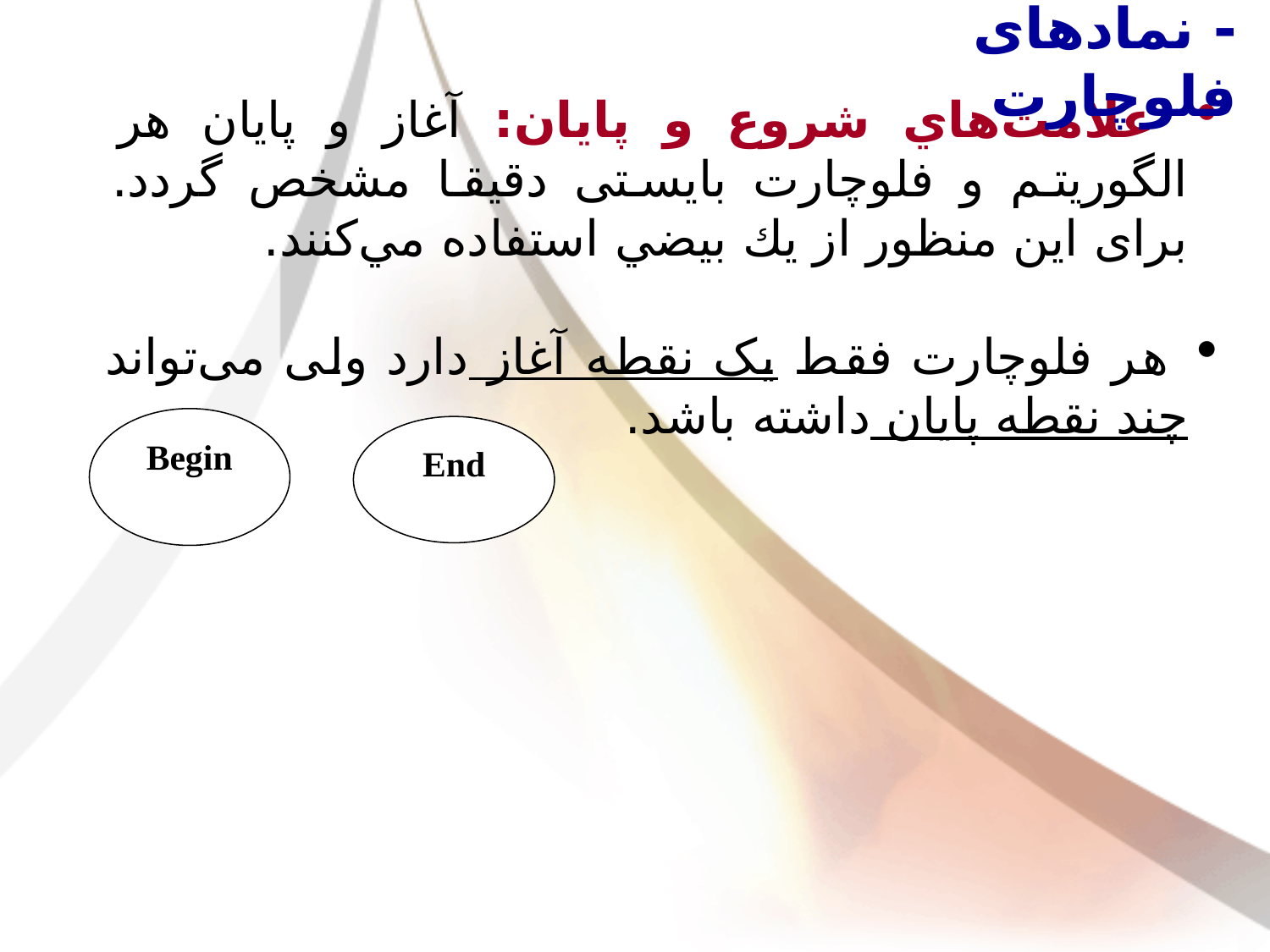

# - نمادهای فلوچارت
 علامت‌هاي شروع و پايان: آغاز و پایان هر الگوریتم و فلوچارت بایستی دقیقا مشخص گردد. برای این منظور از يك بيضي استفاده مي‌كنند.

 هر فلوچارت فقط یک نقطه آغاز دارد ولی می‌تواند چند نقطه پایان داشته باشد.

Begin
End